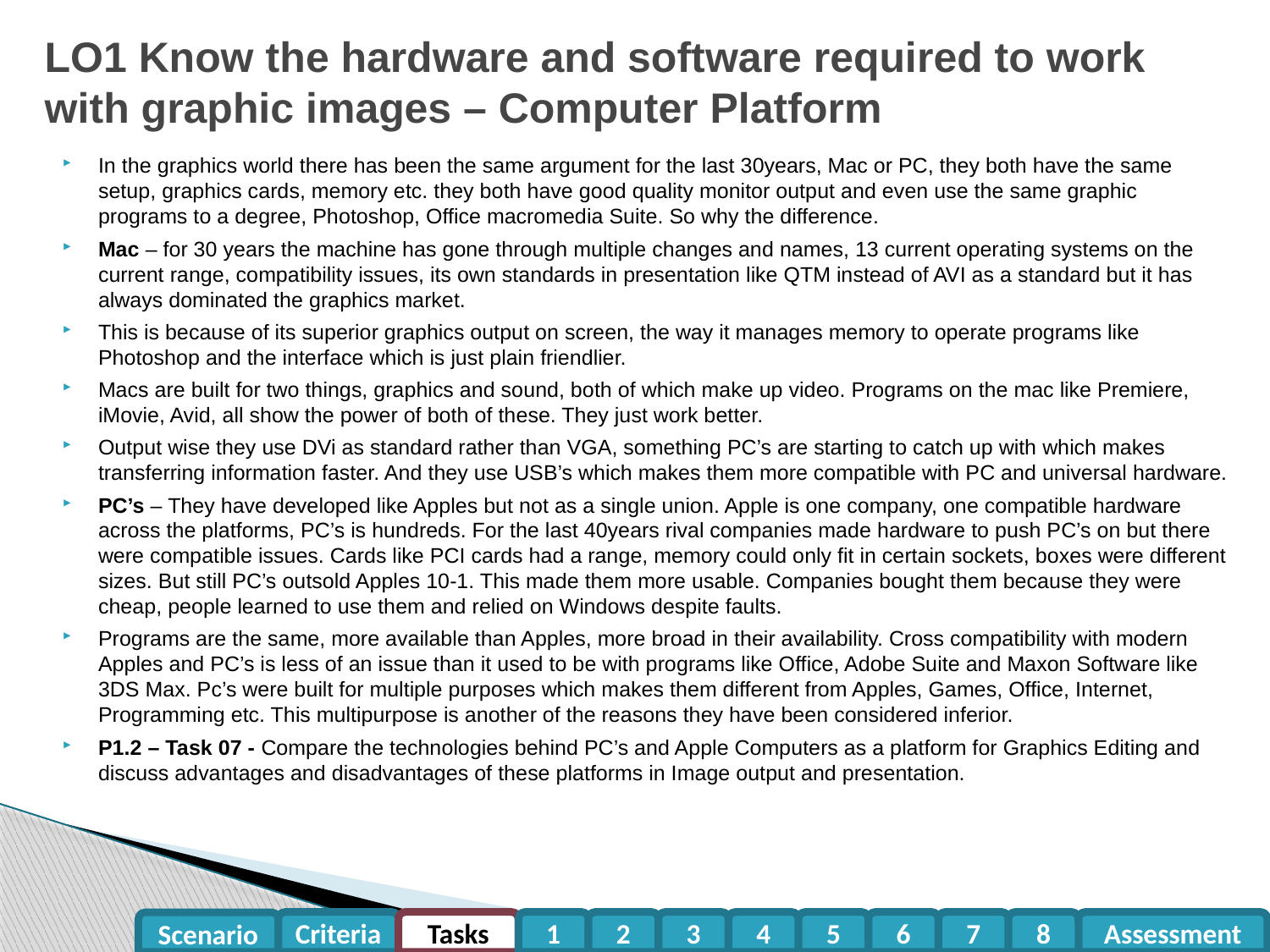

# LO1 Know the hardware and software required to work with graphic images – Computer Platform
In the graphics world there has been the same argument for the last 30years, Mac or PC, they both have the same setup, graphics cards, memory etc. they both have good quality monitor output and even use the same graphic programs to a degree, Photoshop, Office macromedia Suite. So why the difference.
Mac – for 30 years the machine has gone through multiple changes and names, 13 current operating systems on the current range, compatibility issues, its own standards in presentation like QTM instead of AVI as a standard but it has always dominated the graphics market.
This is because of its superior graphics output on screen, the way it manages memory to operate programs like Photoshop and the interface which is just plain friendlier.
Macs are built for two things, graphics and sound, both of which make up video. Programs on the mac like Premiere, iMovie, Avid, all show the power of both of these. They just work better.
Output wise they use DVi as standard rather than VGA, something PC’s are starting to catch up with which makes transferring information faster. And they use USB’s which makes them more compatible with PC and universal hardware.
PC’s – They have developed like Apples but not as a single union. Apple is one company, one compatible hardware across the platforms, PC’s is hundreds. For the last 40years rival companies made hardware to push PC’s on but there were compatible issues. Cards like PCI cards had a range, memory could only fit in certain sockets, boxes were different sizes. But still PC’s outsold Apples 10-1. This made them more usable. Companies bought them because they were cheap, people learned to use them and relied on Windows despite faults.
Programs are the same, more available than Apples, more broad in their availability. Cross compatibility with modern Apples and PC’s is less of an issue than it used to be with programs like Office, Adobe Suite and Maxon Software like 3DS Max. Pc’s were built for multiple purposes which makes them different from Apples, Games, Office, Internet, Programming etc. This multipurpose is another of the reasons they have been considered inferior.
P1.2 – Task 07 - Compare the technologies behind PC’s and Apple Computers as a platform for Graphics Editing and discuss advantages and disadvantages of these platforms in Image output and presentation.

Criteria
Tasks
1
2
3
4
5
6
7
8
Assessment
Scenario